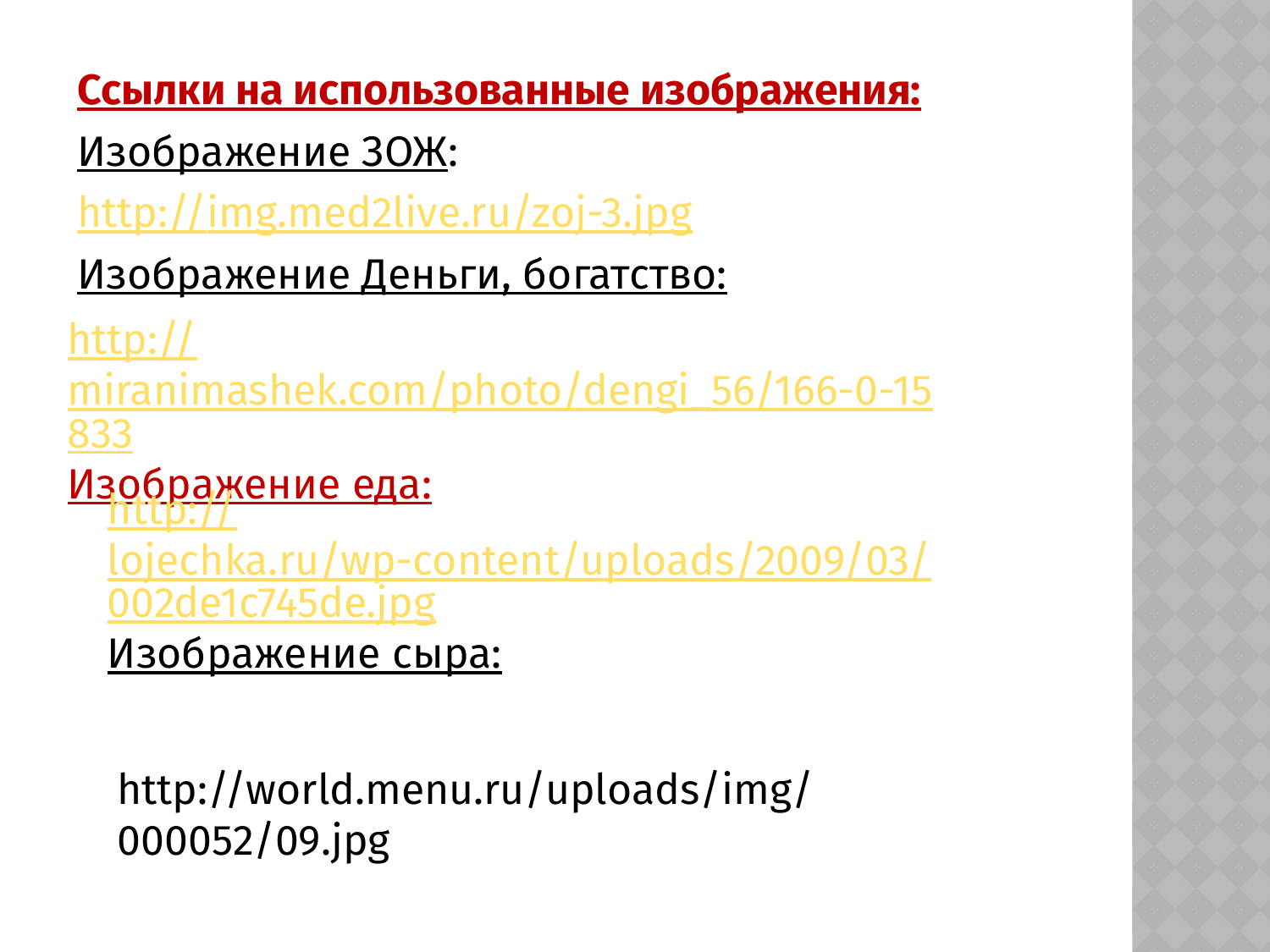

Ссылки на использованные изображения:
Изображение ЗОЖ:
http://img.med2live.ru/zoj-3.jpg
Изображение Деньги, богатство:

http://miranimashek.com/photo/dengi_56/166-0-15833
Изображение еда:

http://lojechka.ru/wp-content/uploads/2009/03/002de1c745de.jpg
Изображение сыра:
http://world.menu.ru/uploads/img/000052/09.jpg